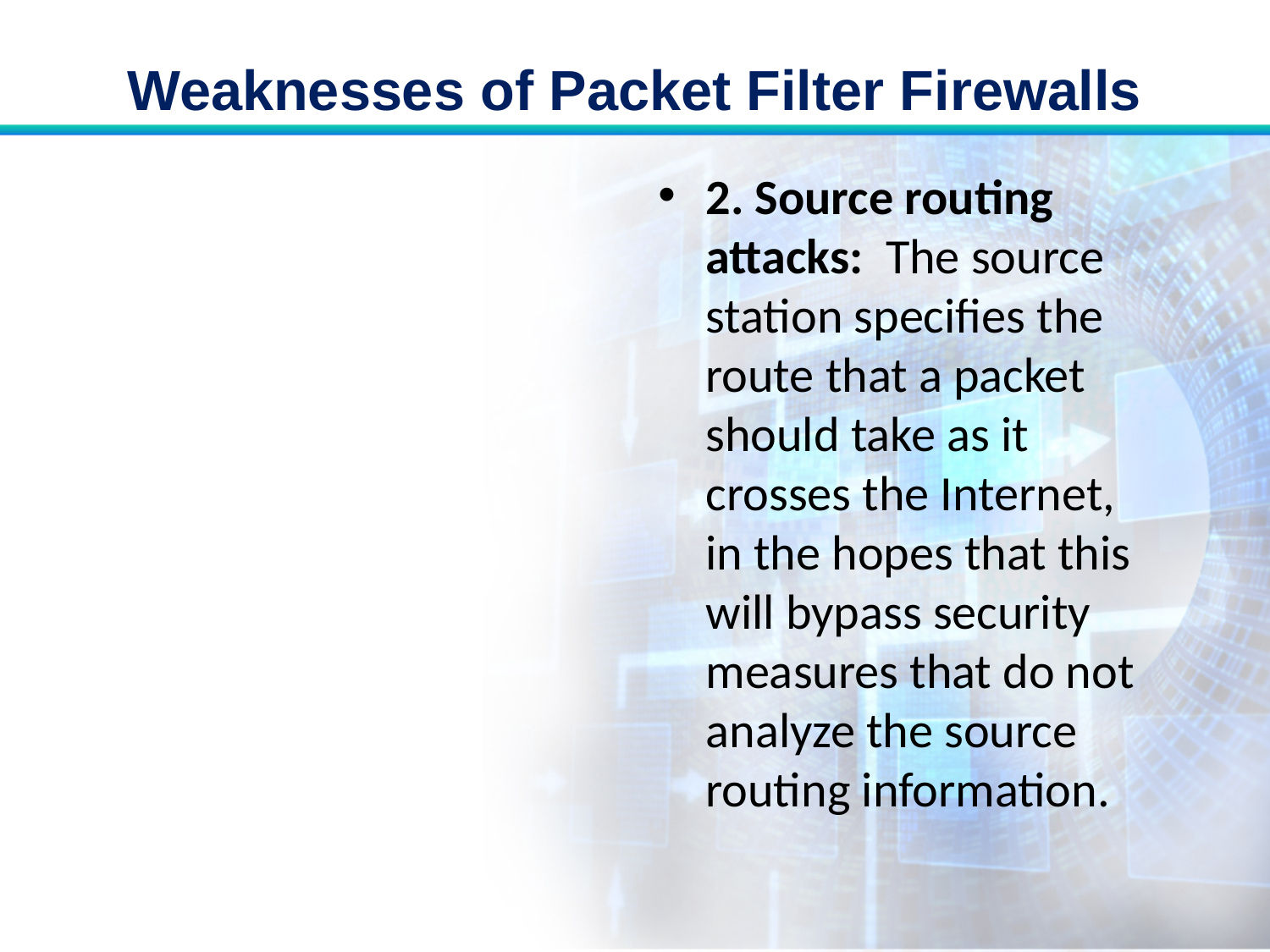

# Weaknesses of Packet Filter Firewalls
2. Source routing attacks:  The source station specifies the route that a packet should take as it crosses the Internet, in the hopes that this will bypass security measures that do not analyze the source routing information.